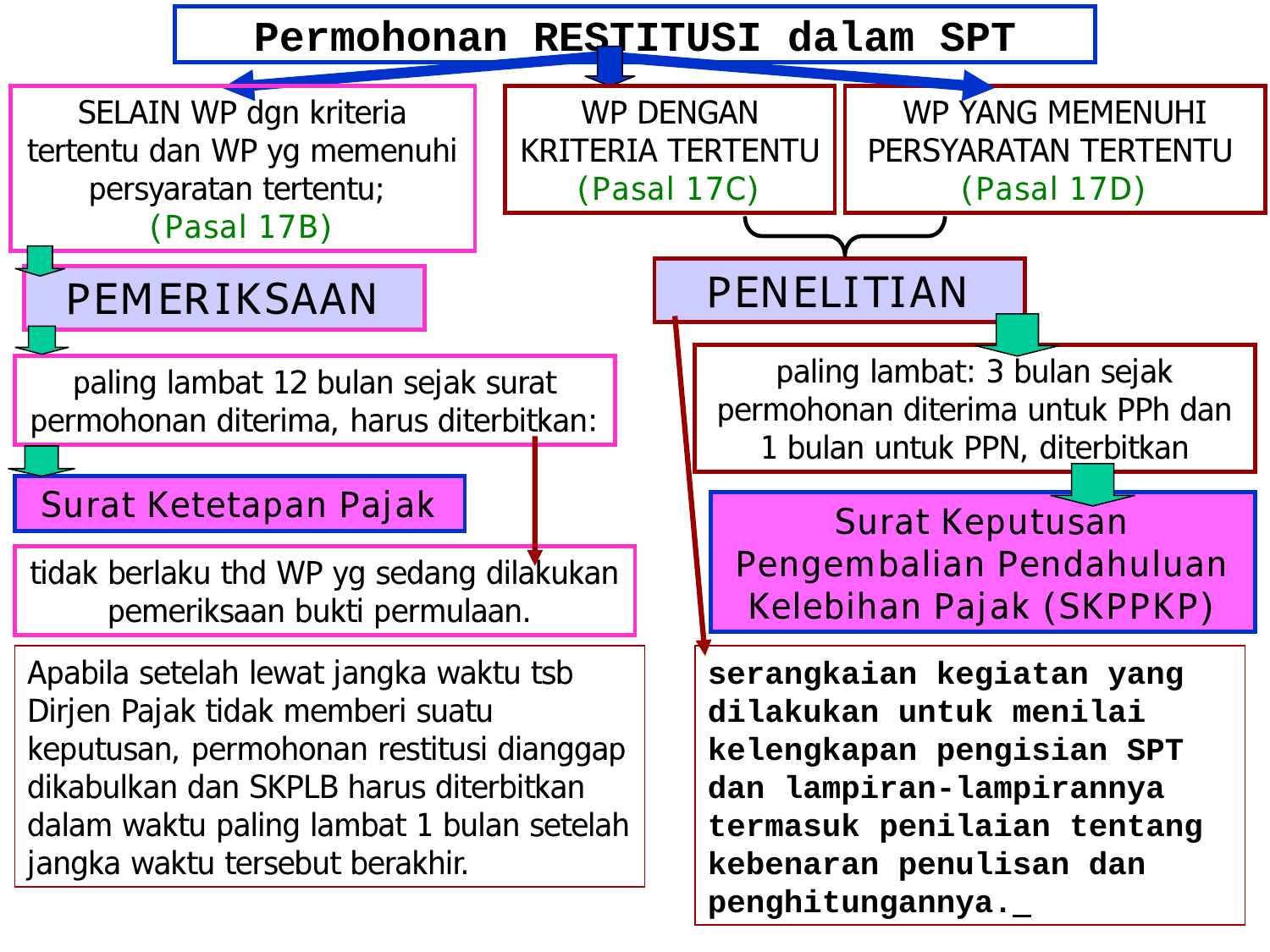

# Permohonan RESTITUSI dalam SPT

SELAIN WP dgn kriteria tertentu dan WP yg memenuhi persyaratan tertentu;
(Pasal 17B)
WP DENGAN KRITERIA TERTENTU
(Pasal 17C)
WP YANG MEMENUHI PERSYARATAN TERTENTU
(Pasal 17D)

PENELITIAN
PEMERIKSAAN

paling lambat: 3 bulan sejak permohonan diterima untuk PPh dan 1 bulan untuk PPN, diterbitkan
paling lambat 12 bulan sejak surat permohonan diterima, harus diterbitkan:

Surat Ketetapan Pajak
Surat Keputusan Pengembalian Pendahuluan Kelebihan Pajak (SKPPKP)
tidak berlaku thd WP yg sedang dilakukan pemeriksaan bukti permulaan.
Apabila setelah lewat jangka waktu tsb Dirjen Pajak tidak memberi suatu keputusan, permohonan restitusi dianggap dikabulkan dan SKPLB harus diterbitkan dalam waktu paling lambat 1 bulan setelah jangka waktu tersebut berakhir.
serangkaian kegiatan yang dilakukan untuk menilai kelengkapan pengisian SPT dan lampiran-lampirannya termasuk penilaian tentang kebenaran penulisan dan penghitungannya.